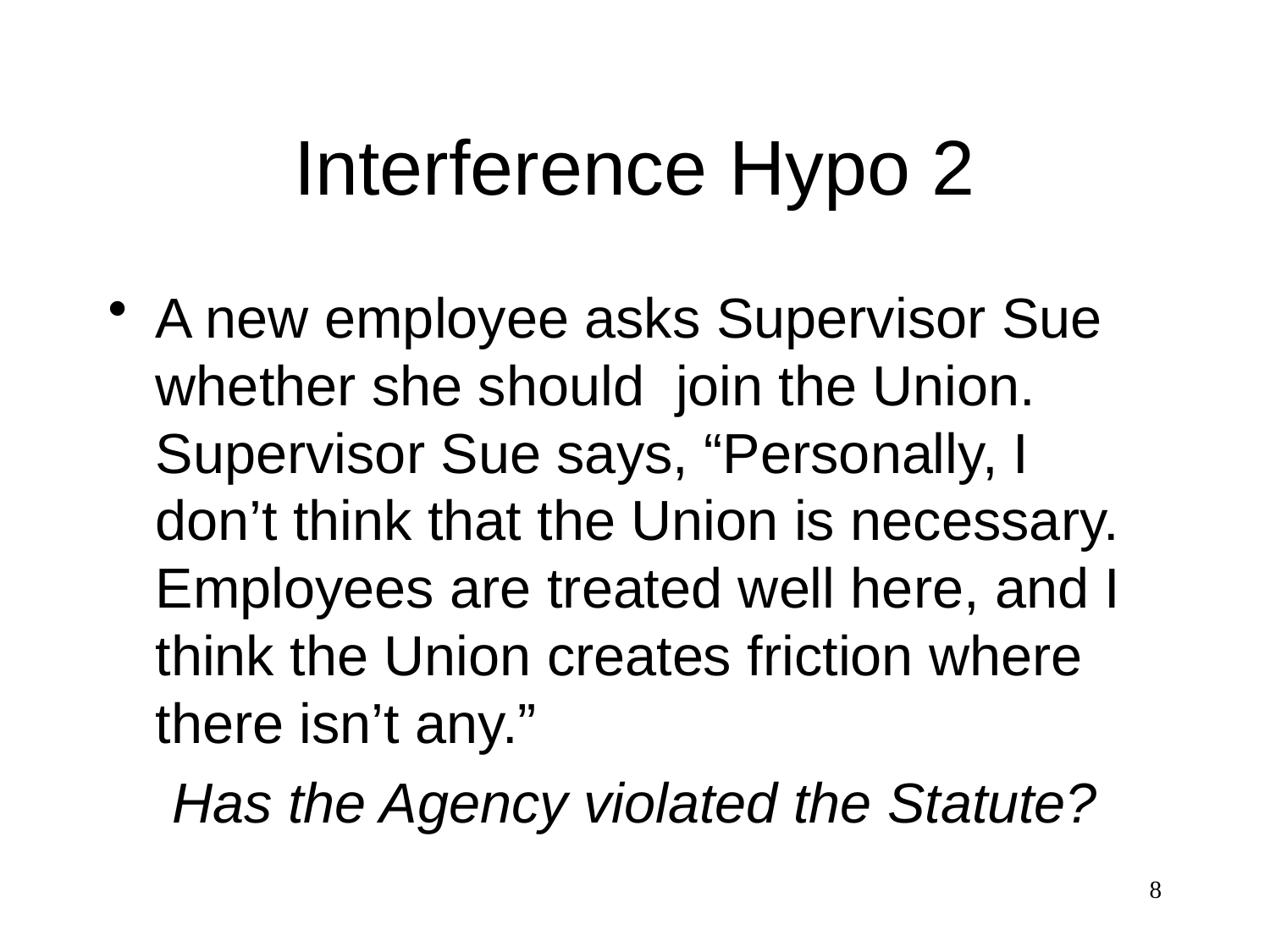

# Interference Hypo 2
A new employee asks Supervisor Sue whether she should  join the Union.  Supervisor Sue says, “Personally, I don’t think that the Union is necessary.  Employees are treated well here, and I think the Union creates friction where there isn’t any.”
Has the Agency violated the Statute?
8